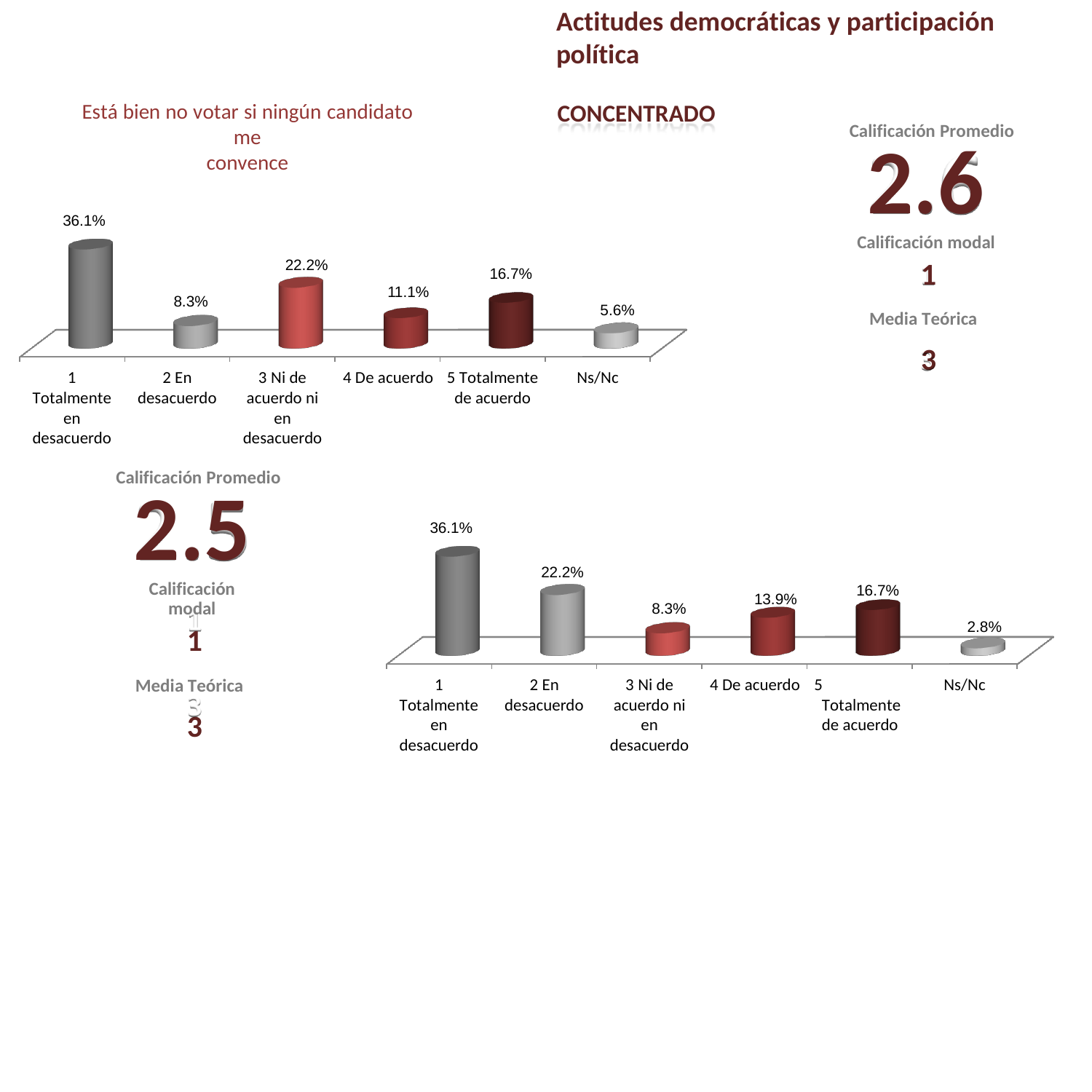

Actitudes democráticas y participación política
CONCENTRADO
Está bien no votar si ningún candidato me
convence

Calificación Promedio
2.6
Calificación modal
1

Media Teórica

3

36.1%

22.2%
16.7%
11.1%
8.3%
5.6%

1 Totalmente en desacuerdo
3 Ni de acuerdo ni en desacuerdo
2 En
desacuerdo
4 De acuerdo
5 Totalmente
de acuerdo
Ns/Nc

Calificación Promedio
2.5
Calificación modal
1

Media Teórica

3
36.1%

22.2%
16.7%
13.9%

8.3%
2.8%

1 Totalmente en desacuerdo
2 En desacuerdo
3 Ni de acuerdo ni en desacuerdo
5 Totalmente de acuerdo
4 De acuerdo
Ns/Nc